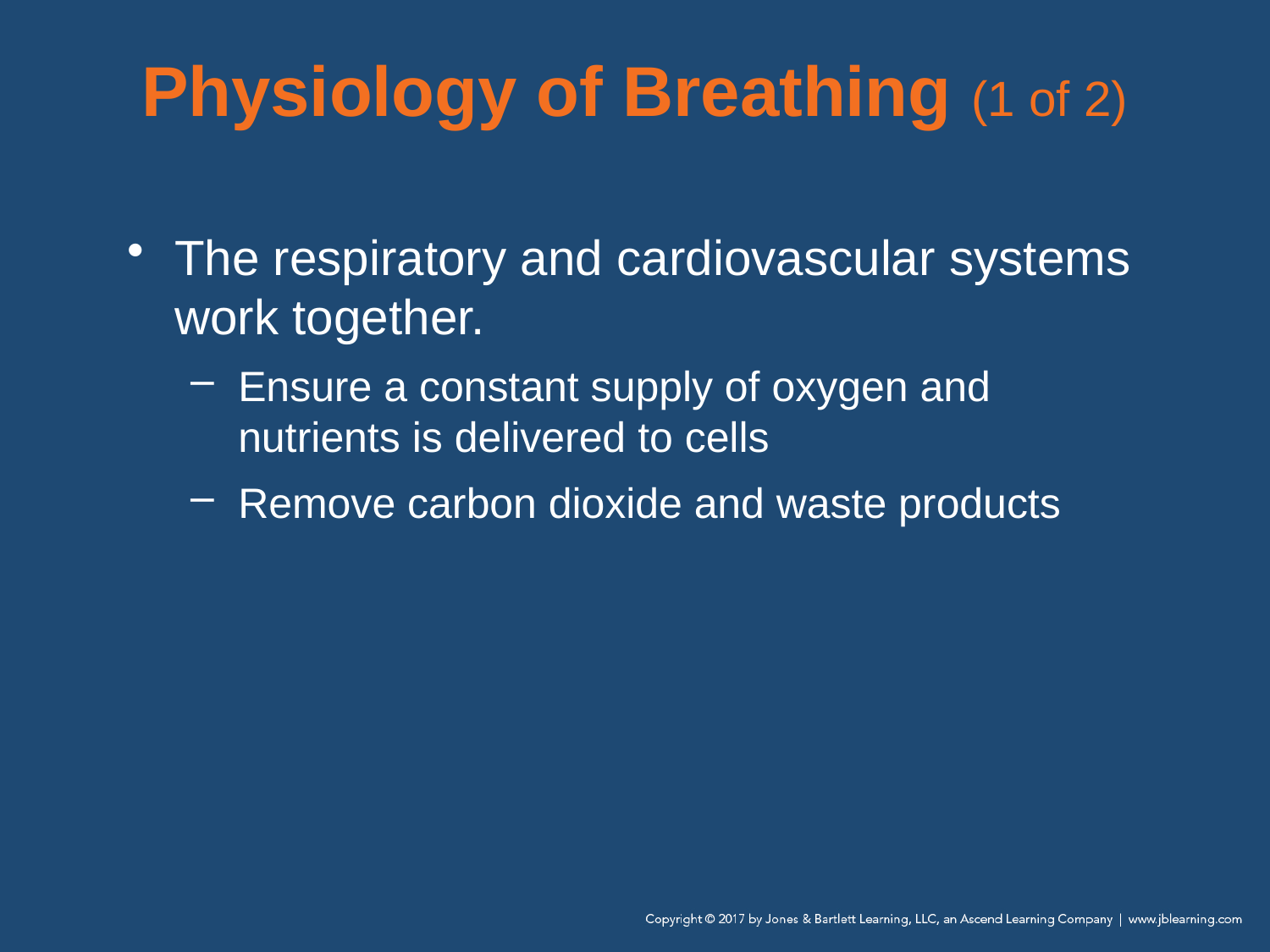

# Physiology of Breathing (1 of 2)
The respiratory and cardiovascular systems work together.
Ensure a constant supply of oxygen and nutrients is delivered to cells
Remove carbon dioxide and waste products